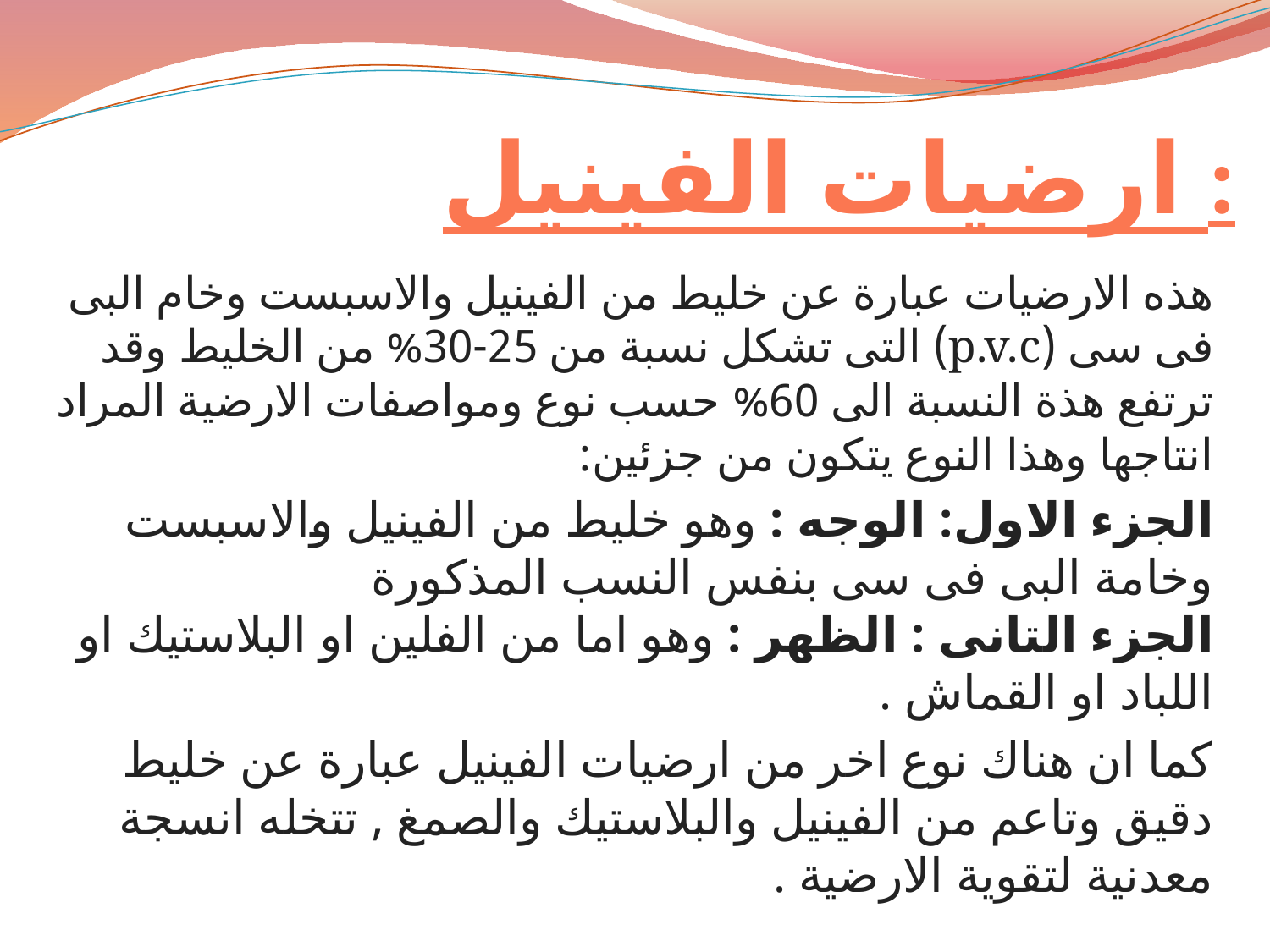

# ارضيات الفينيل :
هذه الارضيات عبارة عن خليط من الفينيل والاسبست وخام البى فى سى (p.v.c) التى تشكل نسبة من 25-30% من الخليط وقد ترتفع هذة النسبة الى 60% حسب نوع ومواصفات الارضية المراد انتاجها وهذا النوع يتكون من جزئين:
الجزء الاول: الوجه : وهو خليط من الفينيل والاسبست وخامة البى فى سى بنفس النسب المذكورة
الجزء التانى : الظهر : وهو اما من الفلين او البلاستيك او اللباد او القماش .
كما ان هناك نوع اخر من ارضيات الفينيل عبارة عن خليط دقيق وتاعم من الفينيل والبلاستيك والصمغ , تتخله انسجة معدنية لتقوية الارضية .